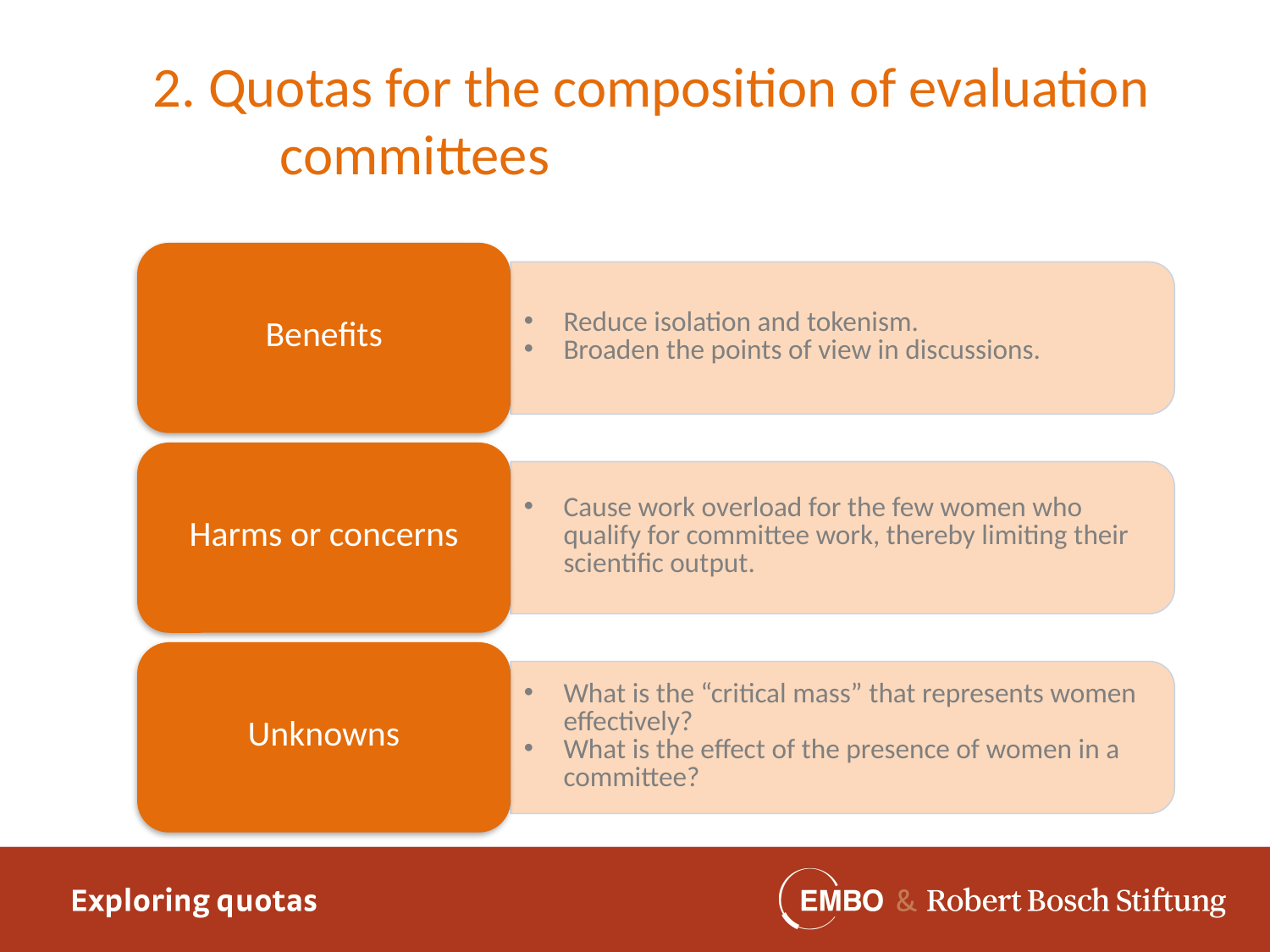

2. Quotas for the composition of evaluation 			committees
Benefits
Reduce isolation and tokenism.
Broaden the points of view in discussions.
Harms or concerns
Cause work overload for the few women who qualify for committee work, thereby limiting their scientific output.
Unknowns
What is the “critical mass” that represents women effectively?
What is the effect of the presence of women in a committee?